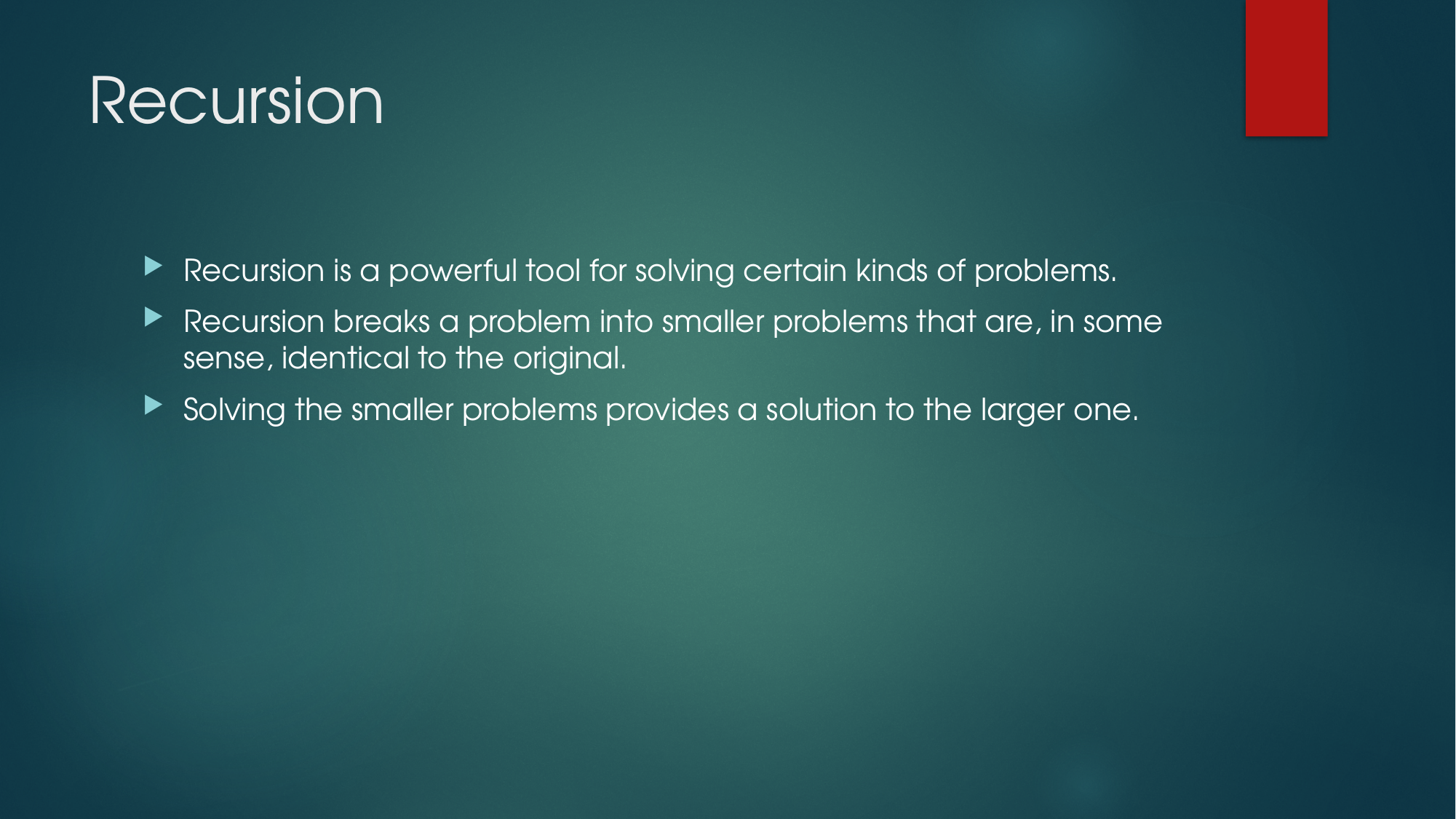

# Recursion
Recursion is a powerful tool for solving certain kinds of problems.
Recursion breaks a problem into smaller problems that are, in some sense, identical to the original.
Solving the smaller problems provides a solution to the larger one.